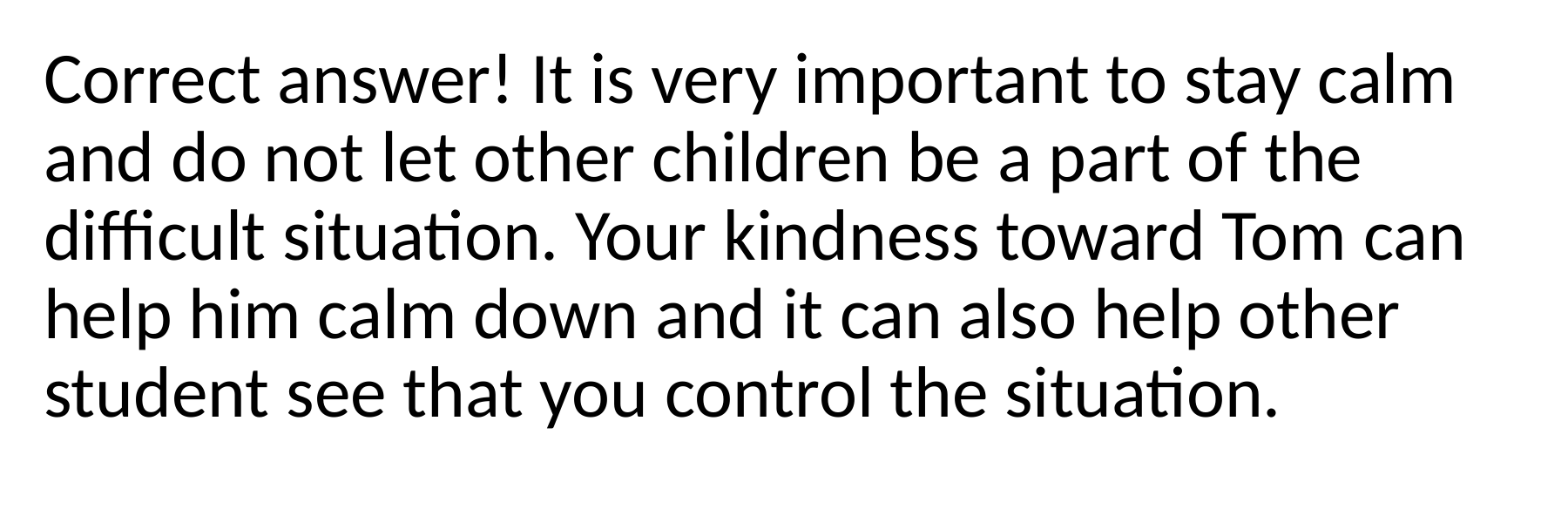

Correct answer! It is very important to stay calm and do not let other children be a part of the difficult situation. Your kindness toward Tom can help him calm down and it can also help other student see that you control the situation.